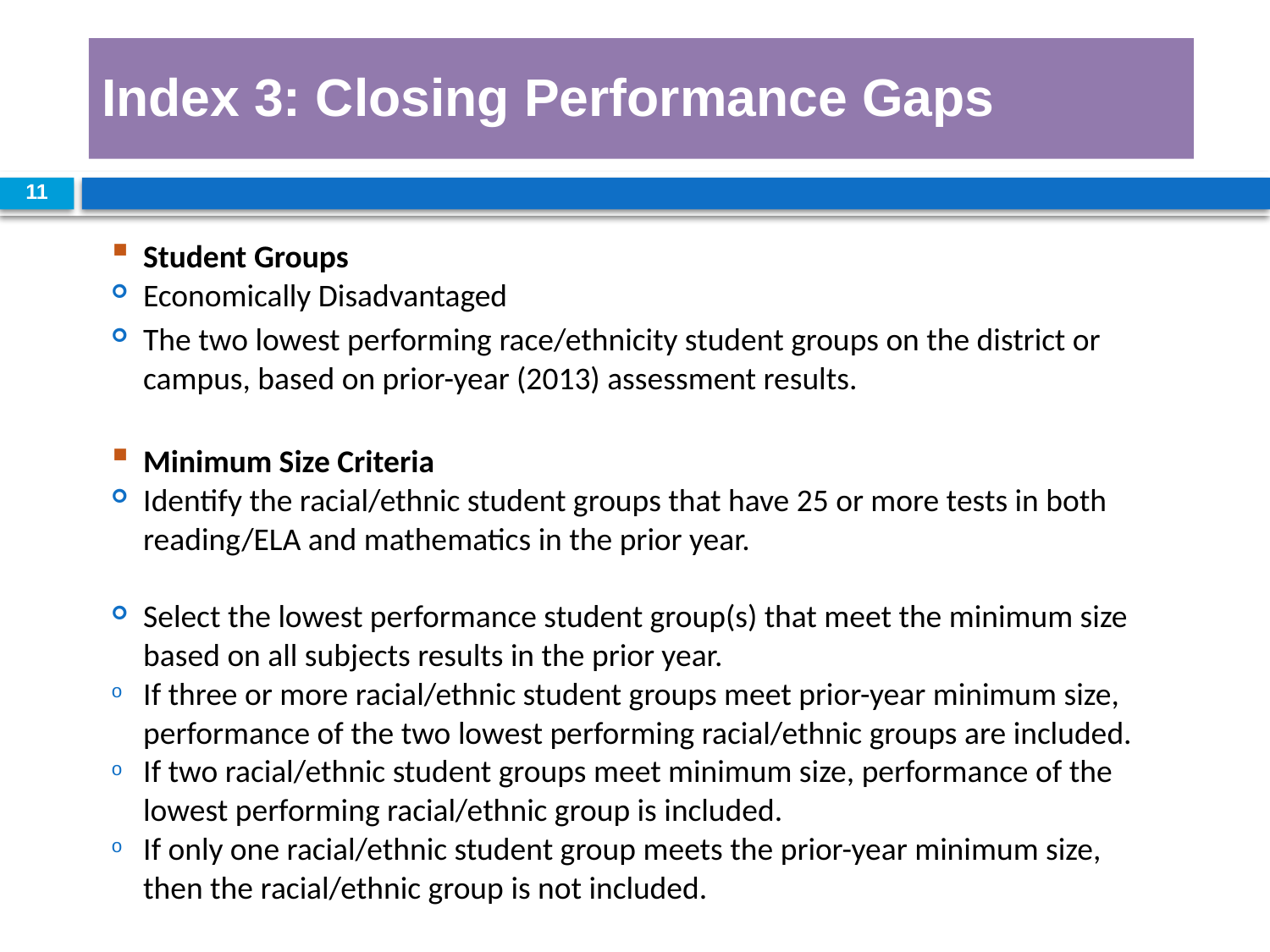

# Index 3: Closing Performance Gaps
11
Student Groups
Economically Disadvantaged
The two lowest performing race/ethnicity student groups on the district or
campus, based on prior-year (2013) assessment results.

Minimum Size Criteria
Identify the racial/ethnic student groups that have 25 or more tests in both
reading/ELA and mathematics in the prior year.

Select the lowest performance student group(s) that meet the minimum size
based on all subjects results in the prior year.
If three or more racial/ethnic student groups meet prior-year minimum size, performance of the two lowest performing racial/ethnic groups are included.
If two racial/ethnic student groups meet minimum size, performance of the lowest performing racial/ethnic group is included.
If only one racial/ethnic student group meets the prior-year minimum size,
then the racial/ethnic group is not included.